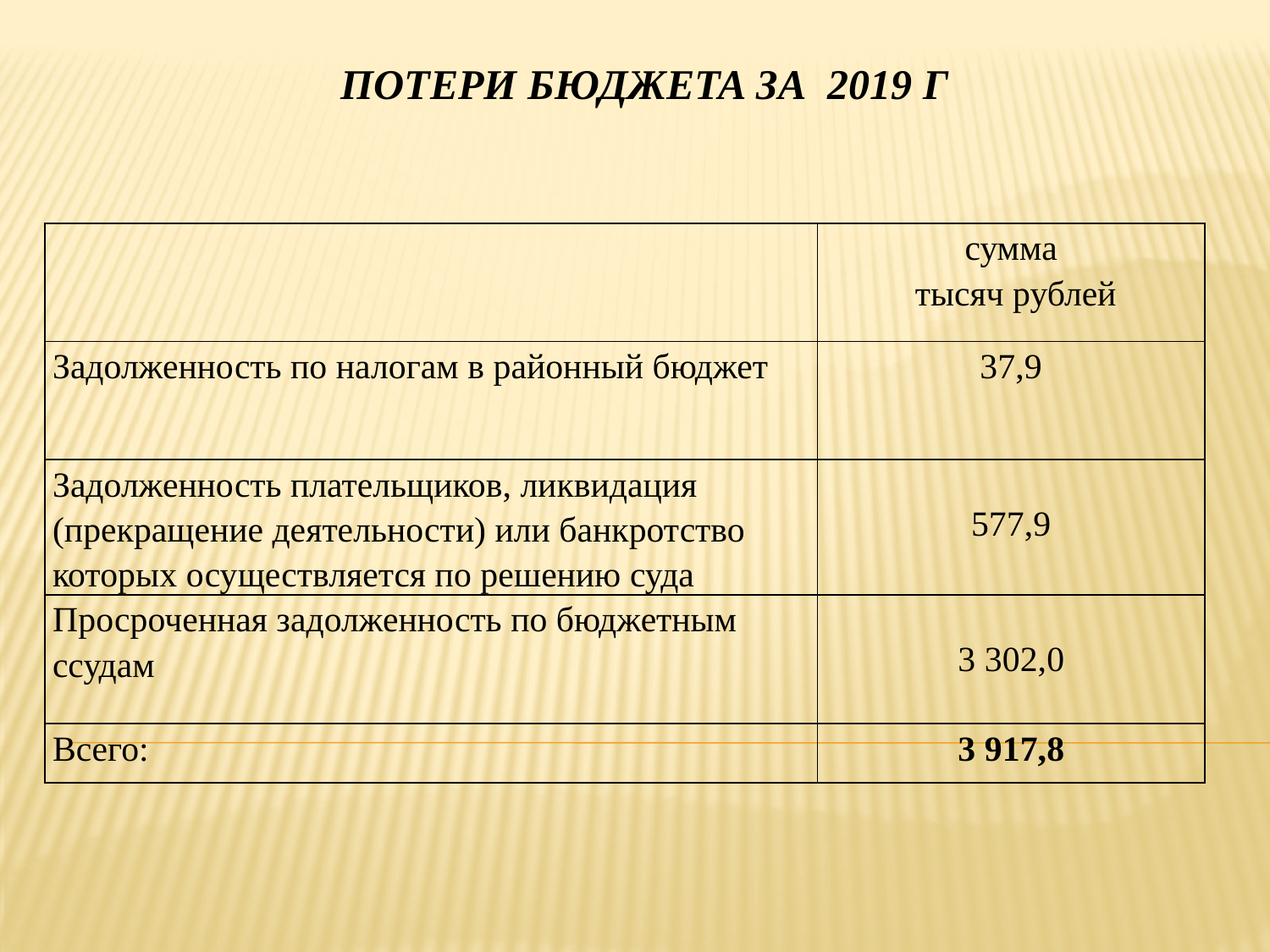

# Потери бюджета за  2019 г
|  | сумма тысяч рублей |
| --- | --- |
| Задолженность по налогам в районный бюджет | 37,9 |
| Задолженность плательщиков, ликвидация (прекращение деятельности) или банкротство которых осуществляется по решению суда | 577,9 |
| Просроченная задолженность по бюджетным ссудам | 3 302,0 |
| Всего: | 3 917,8 |